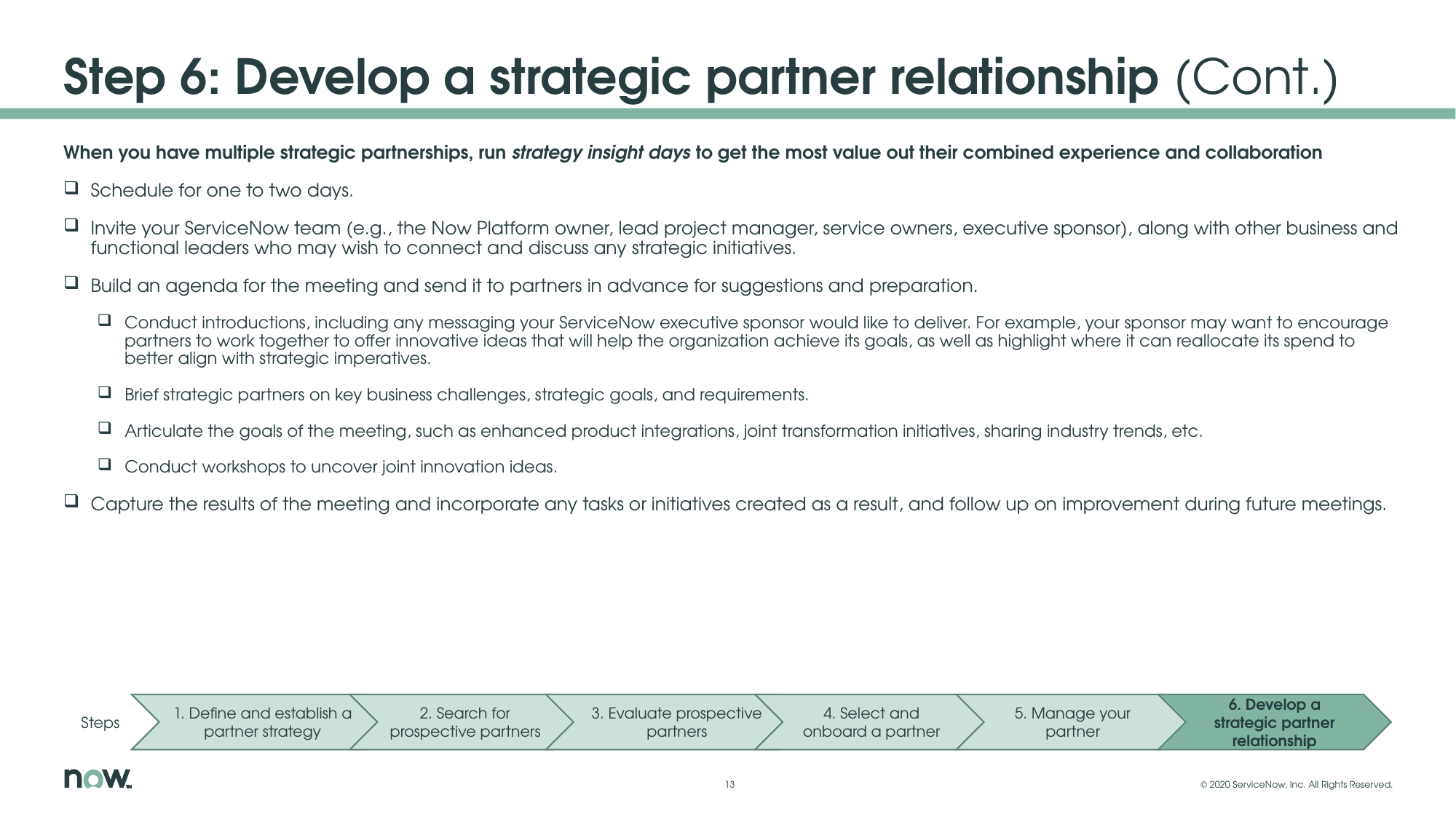

# Step 6: Develop a strategic partner relationship (Cont.)

When you have multiple strategic partnerships, run strategy insight days to get the most value out their combined experience and collaboration
Schedule for one to two days.
Invite your ServiceNow team (e.g., the Now Platform owner, lead project manager, service owners, executive sponsor), along with other business and functional leaders who may wish to connect and discuss any strategic initiatives.
Build an agenda for the meeting and send it to partners in advance for suggestions and preparation.
Conduct introductions, including any messaging your ServiceNow executive sponsor would like to deliver. For example, your sponsor may want to encourage partners to work together to offer innovative ideas that will help the organization achieve its goals, as well as highlight where it can reallocate its spend to better align with strategic imperatives.
Brief strategic partners on key business challenges, strategic goals, and requirements.
Articulate the goals of the meeting, such as enhanced product integrations, joint transformation initiatives, sharing industry trends, etc.
Conduct workshops to uncover joint innovation ideas.
Capture the results of the meeting and incorporate any tasks or initiatives created as a result, and follow up on improvement during future meetings.
Steps
1. Define and establish a partner strategy
2. Search for prospective partners
3. Evaluate prospective partners
4. Select and onboard a partner
5. Manage your partner
6. Develop a strategic partner relationship